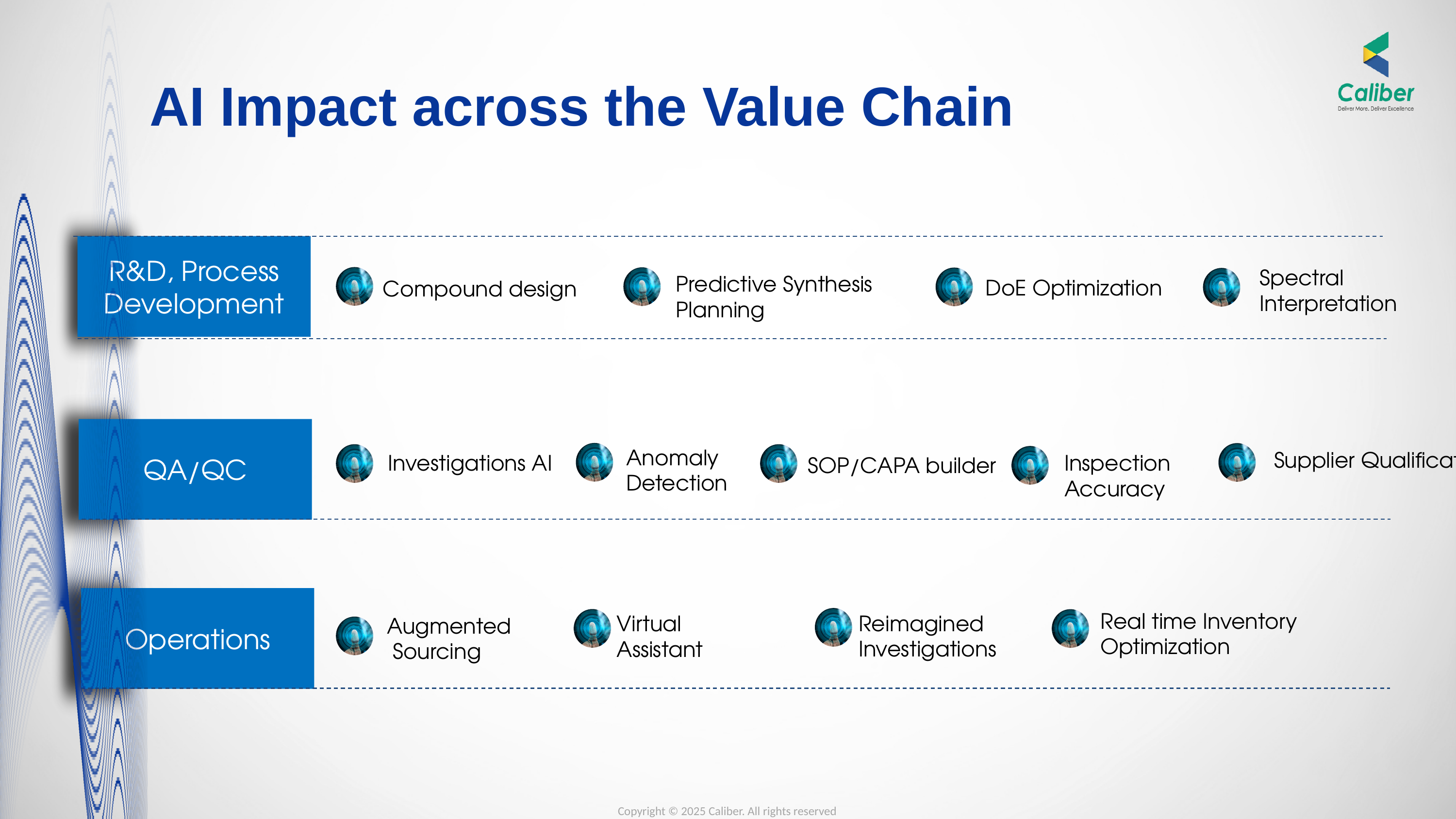

# AI Impact across the Value Chain

R&D, Process Development
Spectral Interpretation

Predictive Synthesis Planning

DoE Optimization
Compound design

QA/QC
Anomaly Detection

Supplier Qualification

Investigations AI
Inspection Accuracy
SOP/CAPA builder

Operations
Real time Inventory Optimization
Reimagined
Investigations
Virtual
Assistant

Augmented
 Sourcing

Copyright © 2025 Caliber. All rights reserved